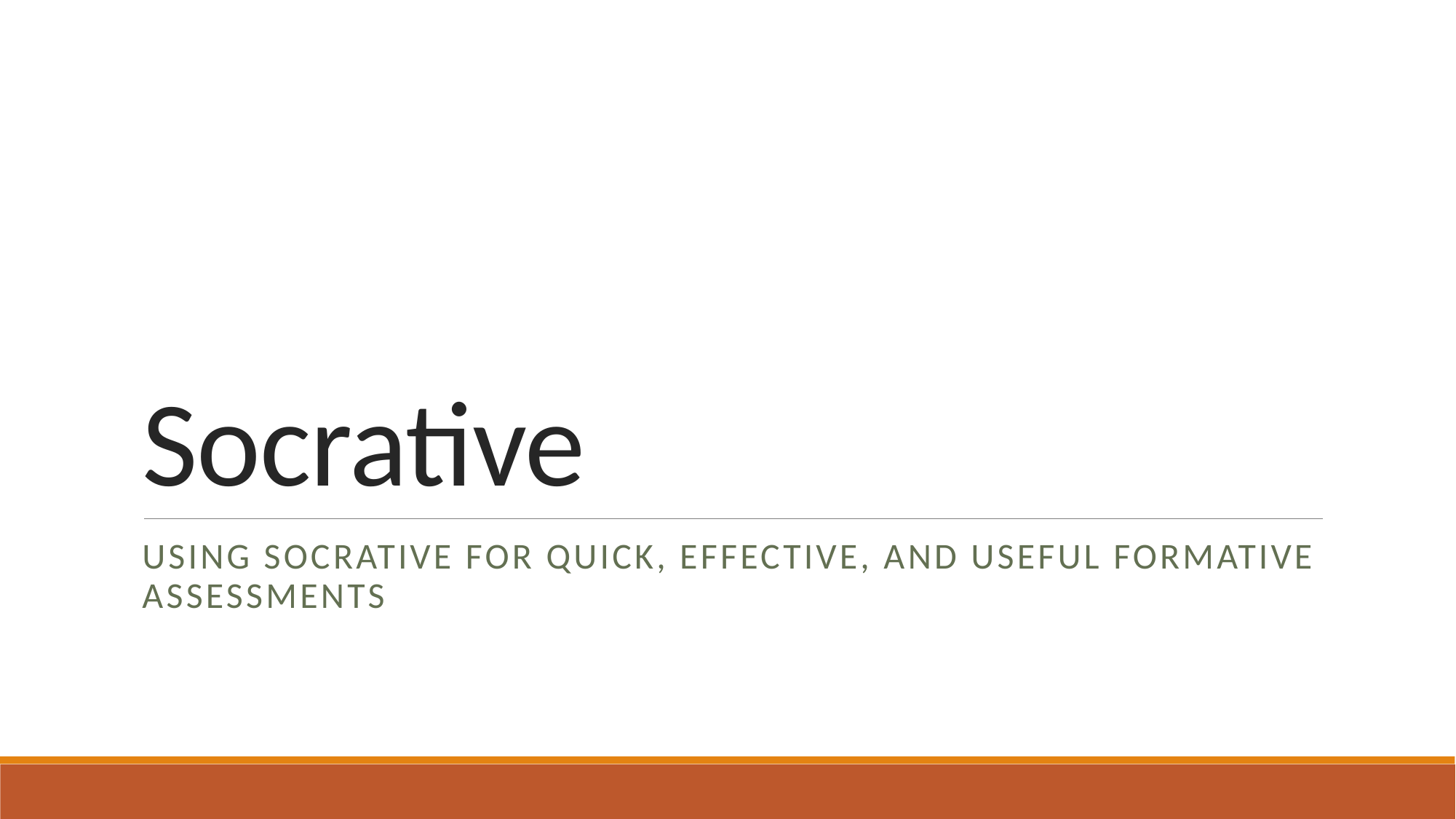

# Socrative
Using Socrative for quick, effective, and useful formative assessments